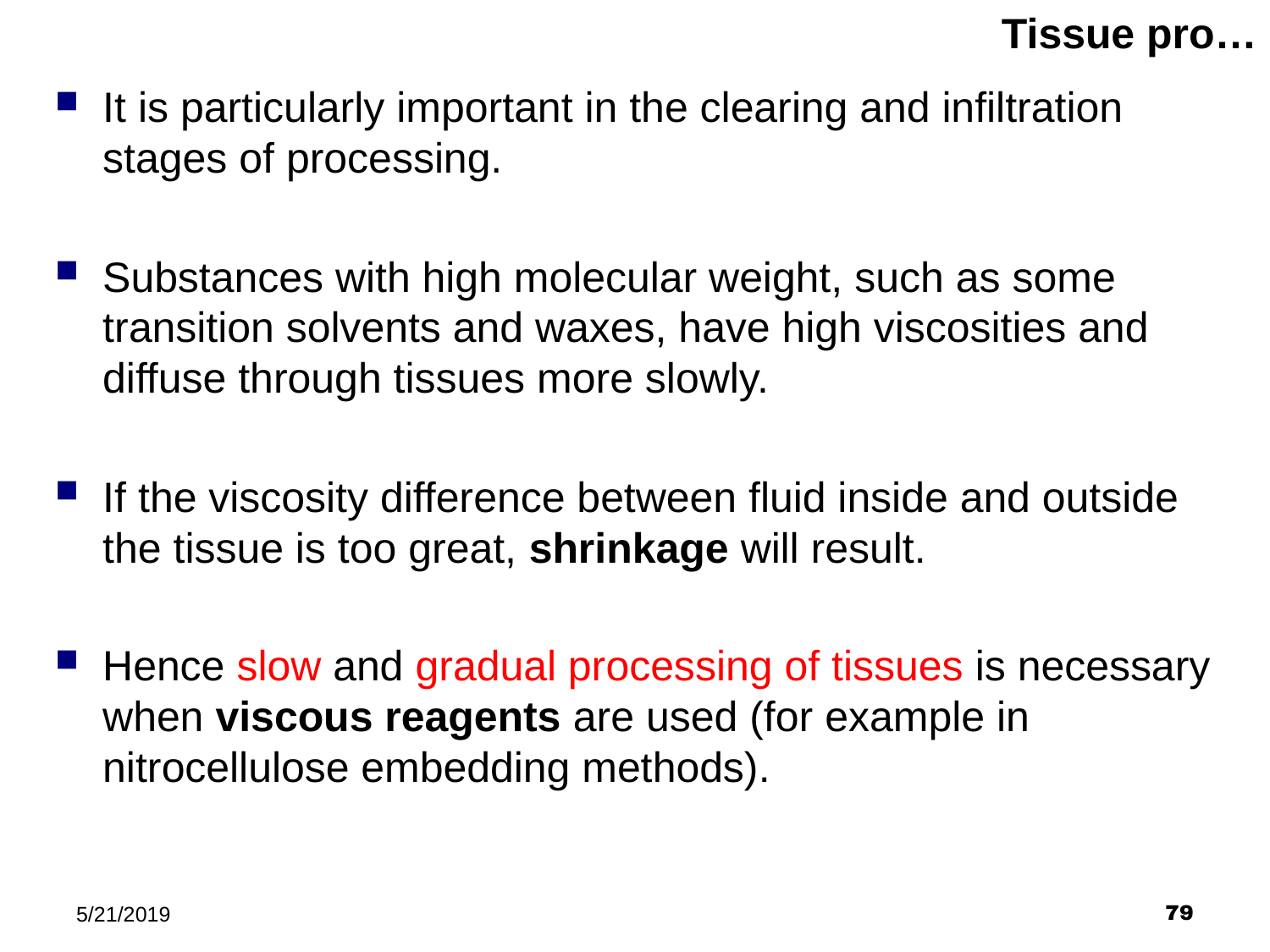

# Tissue pro…
It is particularly important in the clearing and infiltration stages of processing.

Substances with high molecular weight, such as some transition solvents and waxes, have high viscosities and diffuse through tissues more slowly.

If the viscosity difference between fluid inside and outside the tissue is too great, shrinkage will result.

Hence slow and gradual processing of tissues is necessary when viscous reagents are used (for example in nitrocellulose embedding methods).

5/21/2019
79